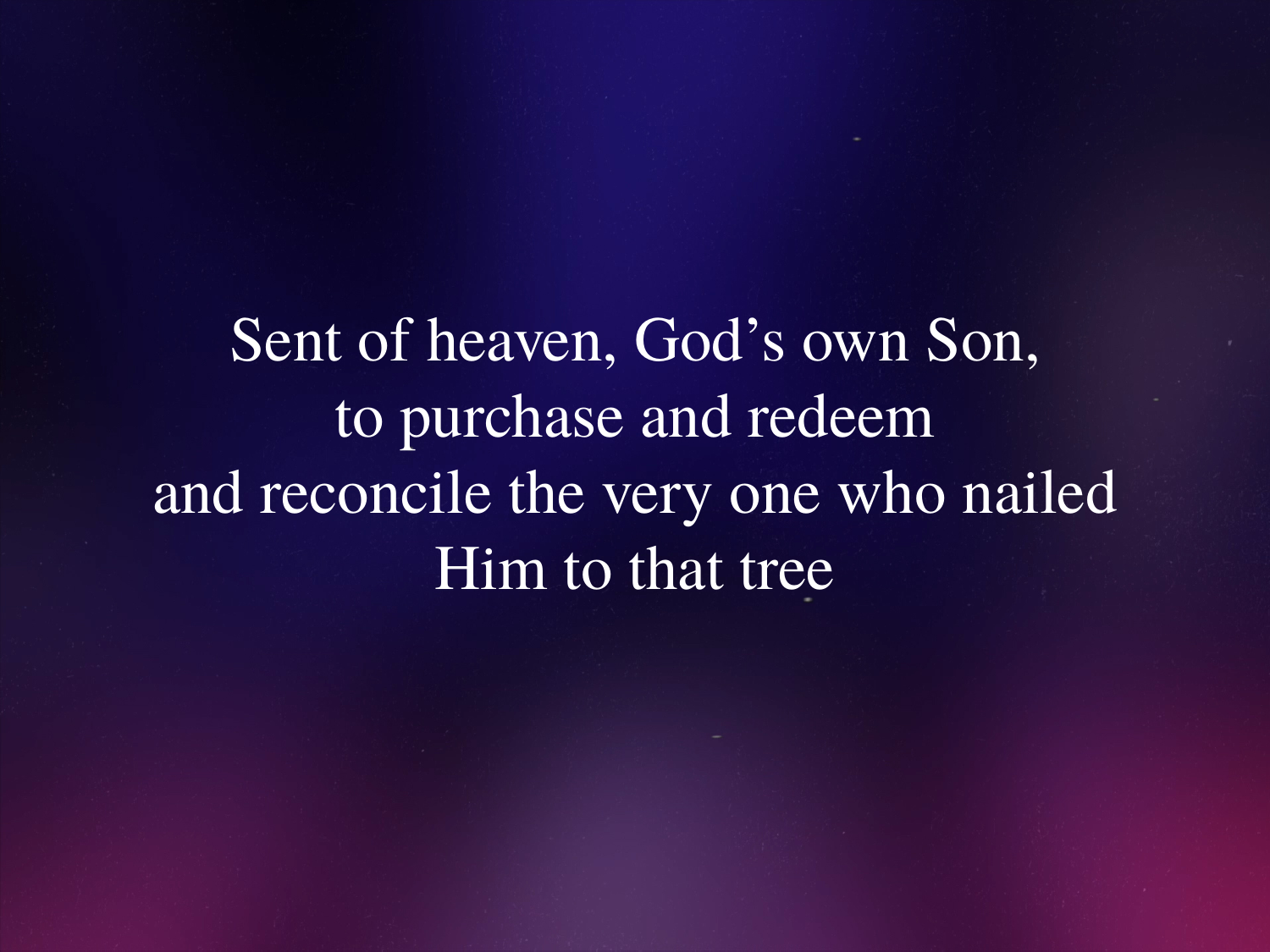

# Sent of heaven, God’s own Son, to purchase and redeem and reconcile the very one who nailed Him to that tree